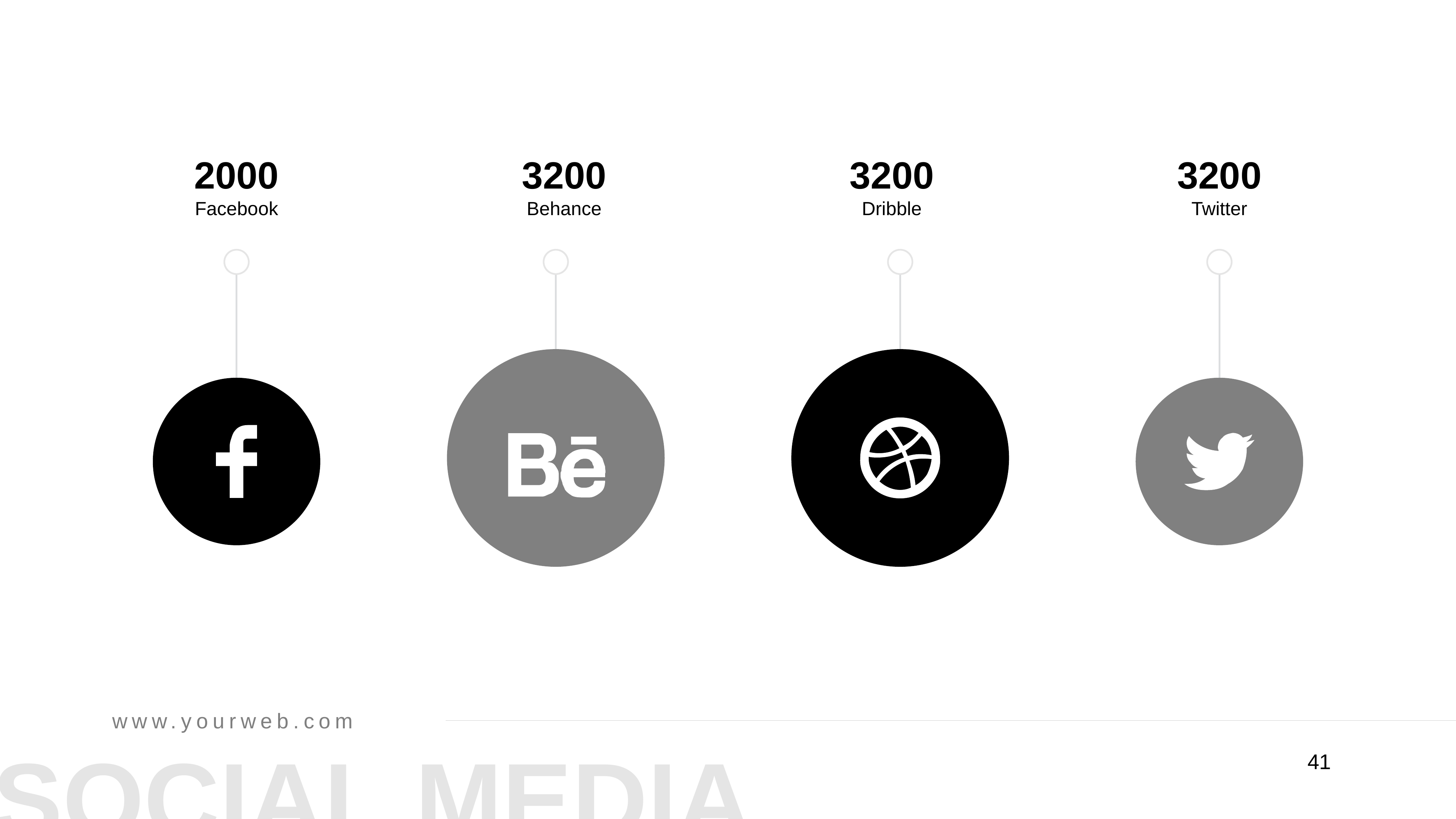

2000
Facebook
3200
Behance
3200
Dribble
3200
Twitter

www.yourweb.com
SOCIAL MEDIA